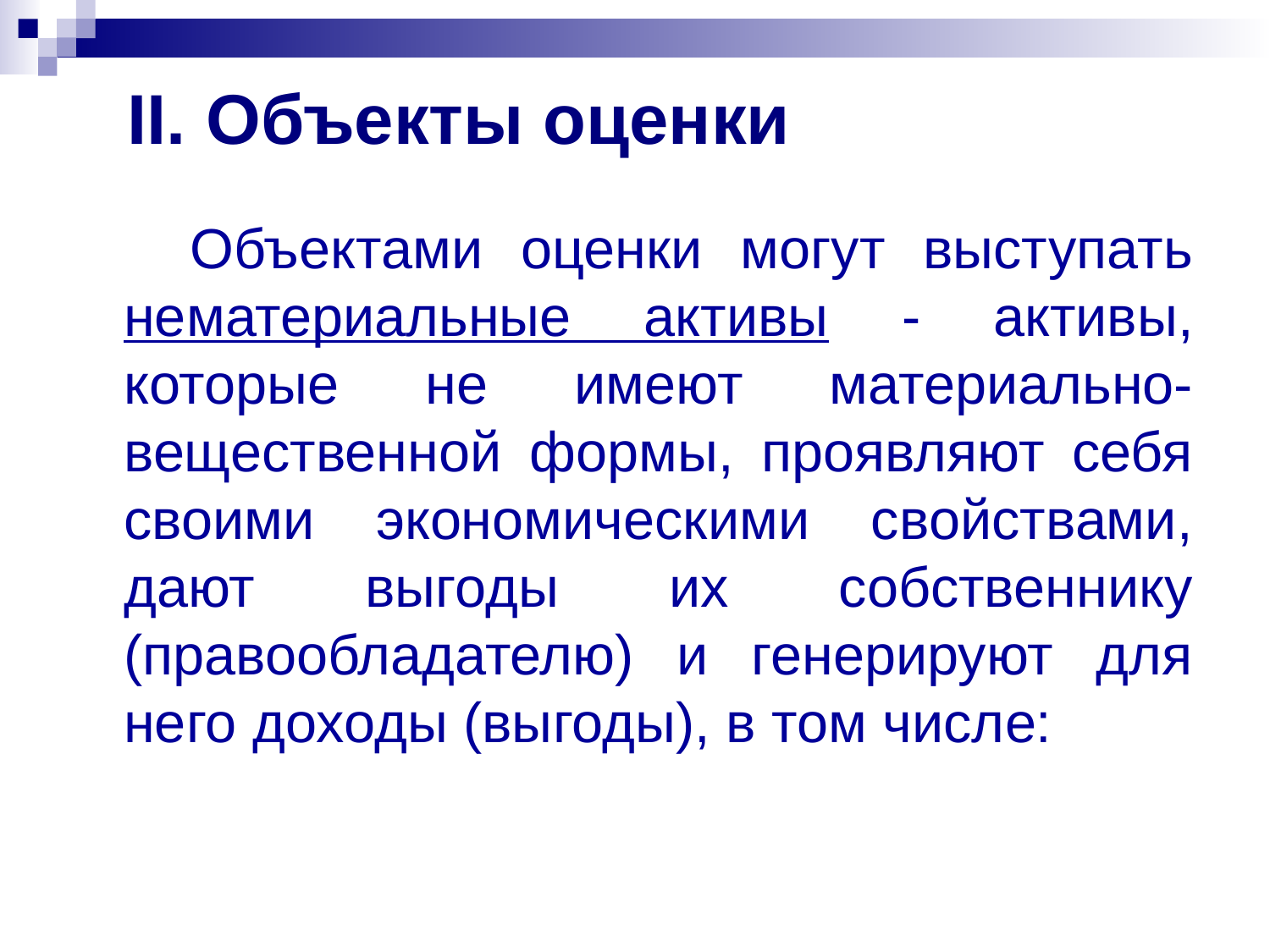

# II. Объекты оценки
   Объектами оценки могут выступать нематериальные активы - активы, которые не имеют материально-вещественной формы, проявляют себя своими экономическими свойствами, дают выгоды их собственнику (правообладателю) и генерируют для него доходы (выгоды), в том числе: